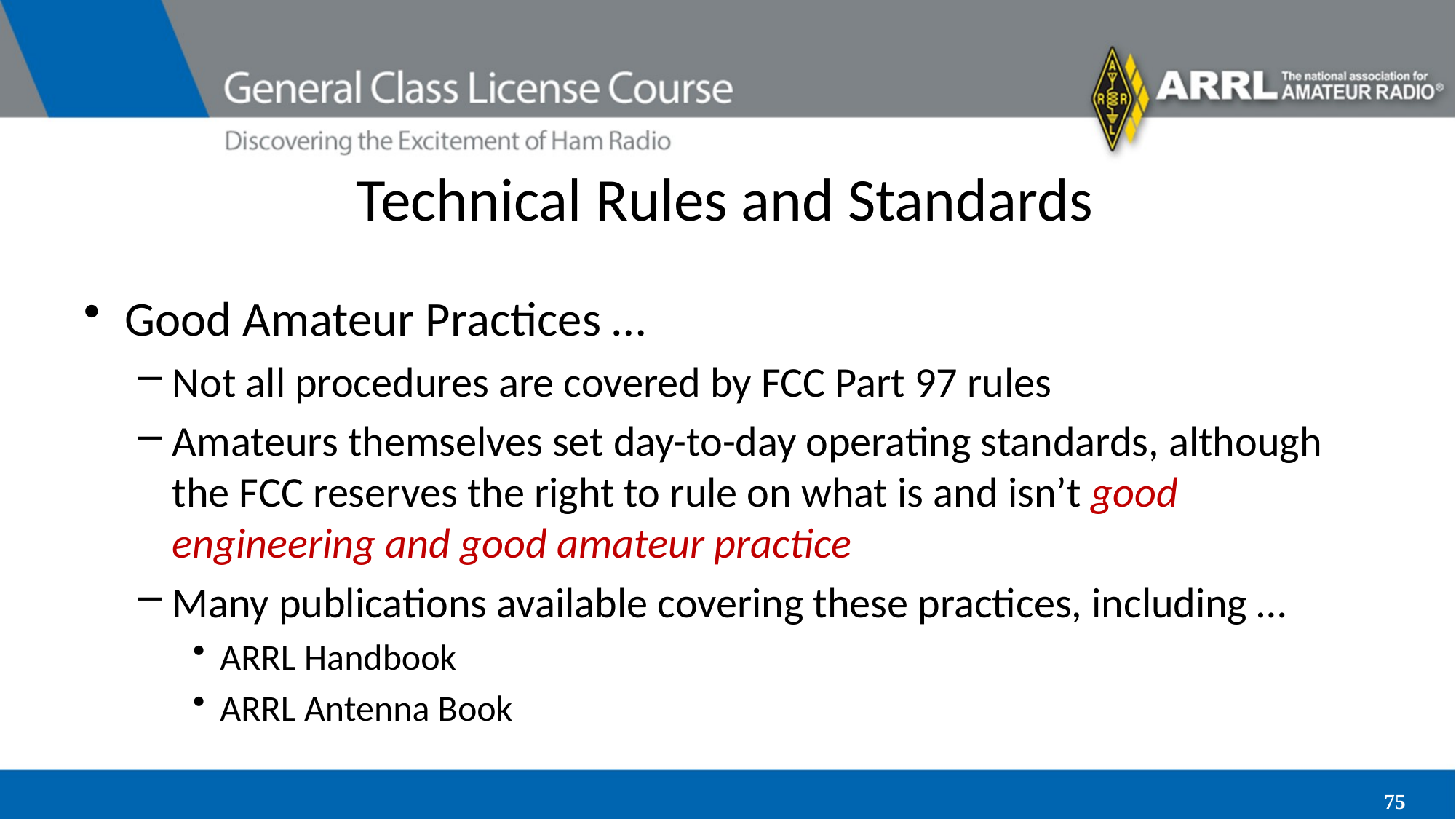

# Technical Rules and Standards
Good Amateur Practices …
Not all procedures are covered by FCC Part 97 rules
Amateurs themselves set day-to-day operating standards, although the FCC reserves the right to rule on what is and isn’t good engineering and good amateur practice
Many publications available covering these practices, including …
ARRL Handbook
ARRL Antenna Book